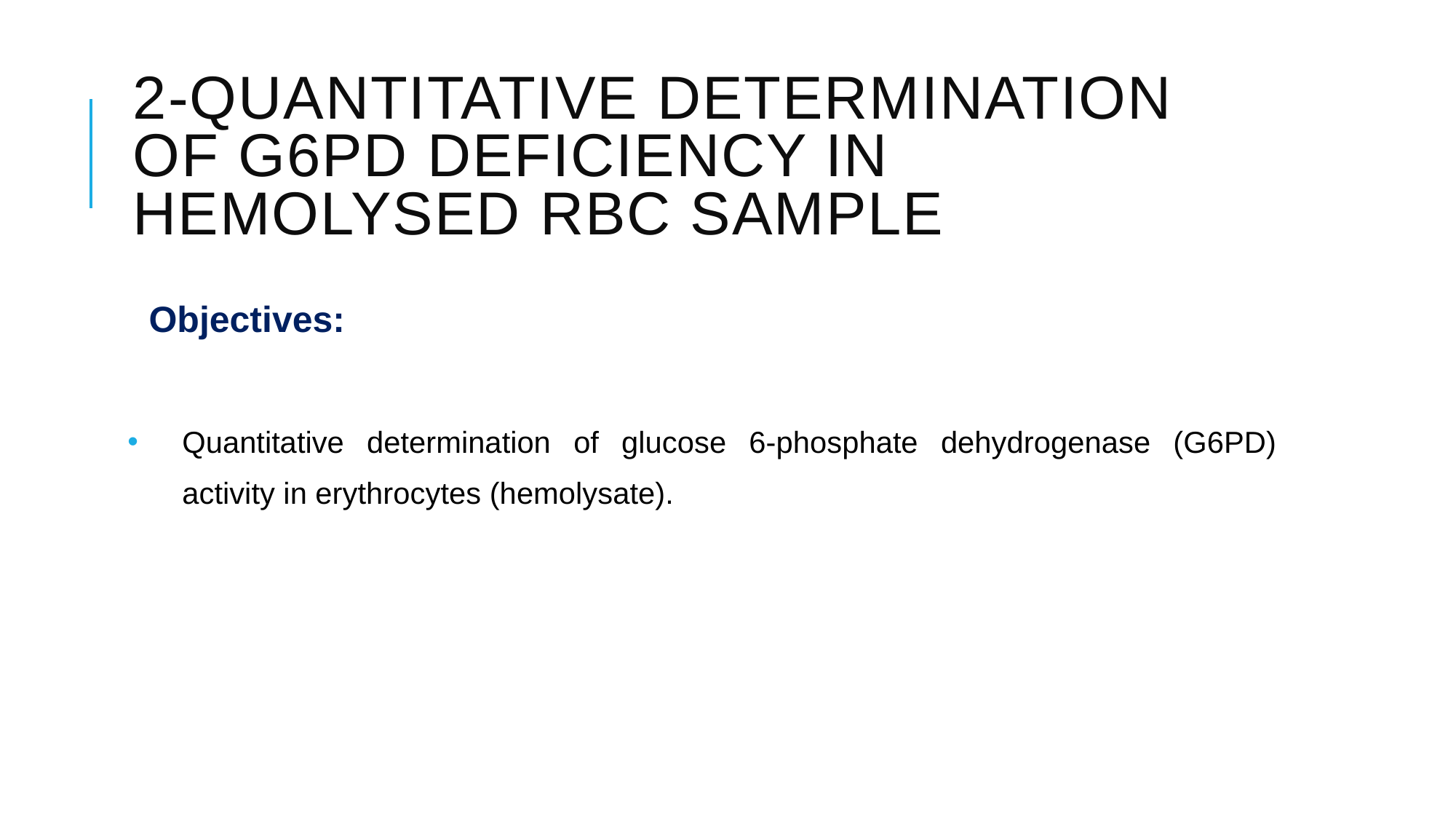

# 2-Quantitative Determination of G6PD Deficiency in Hemolysed RBC sample
 Objectives:

Quantitative determination of glucose 6-phosphate dehydrogenase (G6PD) activity in erythrocytes (hemolysate).